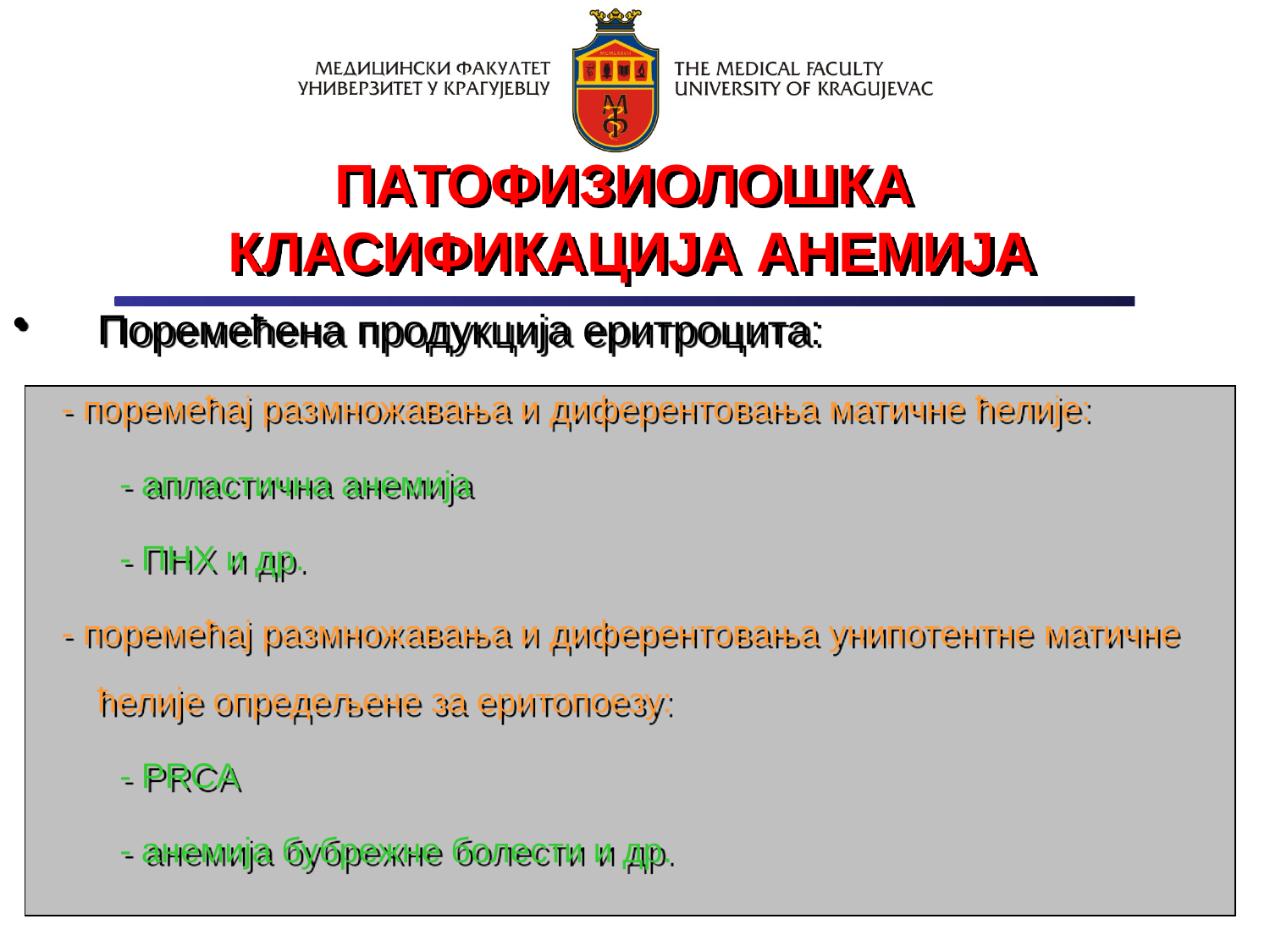

ПАТОФИЗИОЛОШКА
КЛАСИФИКАЦИЈА АНЕМИЈА
Поремећена продукција еритроцита:
     - поремећај размножавања и диферентовања матичне ћелије:
           - апластична анемија
           - ПНХ и др.
     - поремећај размножавања и диферентовања унипотентне матичне ћелије опредељене за еритопоезу:
           - PRCA
           - анемија бубрежне болести и др.